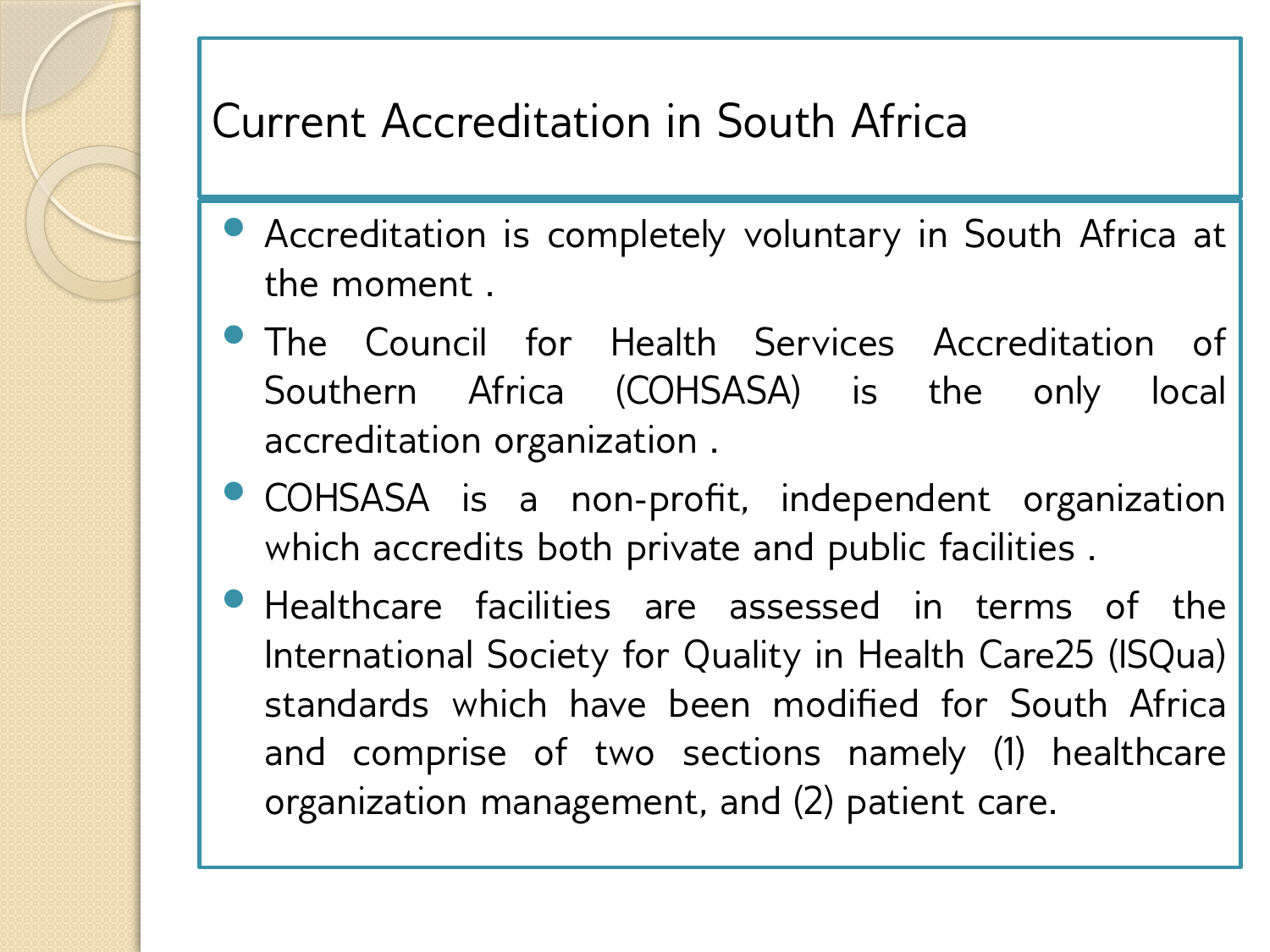

# Current Accreditation in South Africa
Accreditation is completely voluntary in South Africa at the moment .
The Council for Health Services Accreditation of Southern Africa (COHSASA) is the only local accreditation organization .
COHSASA is a non-profit, independent organization which accredits both private and public facilities .
Healthcare facilities are assessed in terms of the International Society for Quality in Health Care25 (ISQua) standards which have been modified for South Africa and comprise of two sections namely (1) healthcare organization management, and (2) patient care.